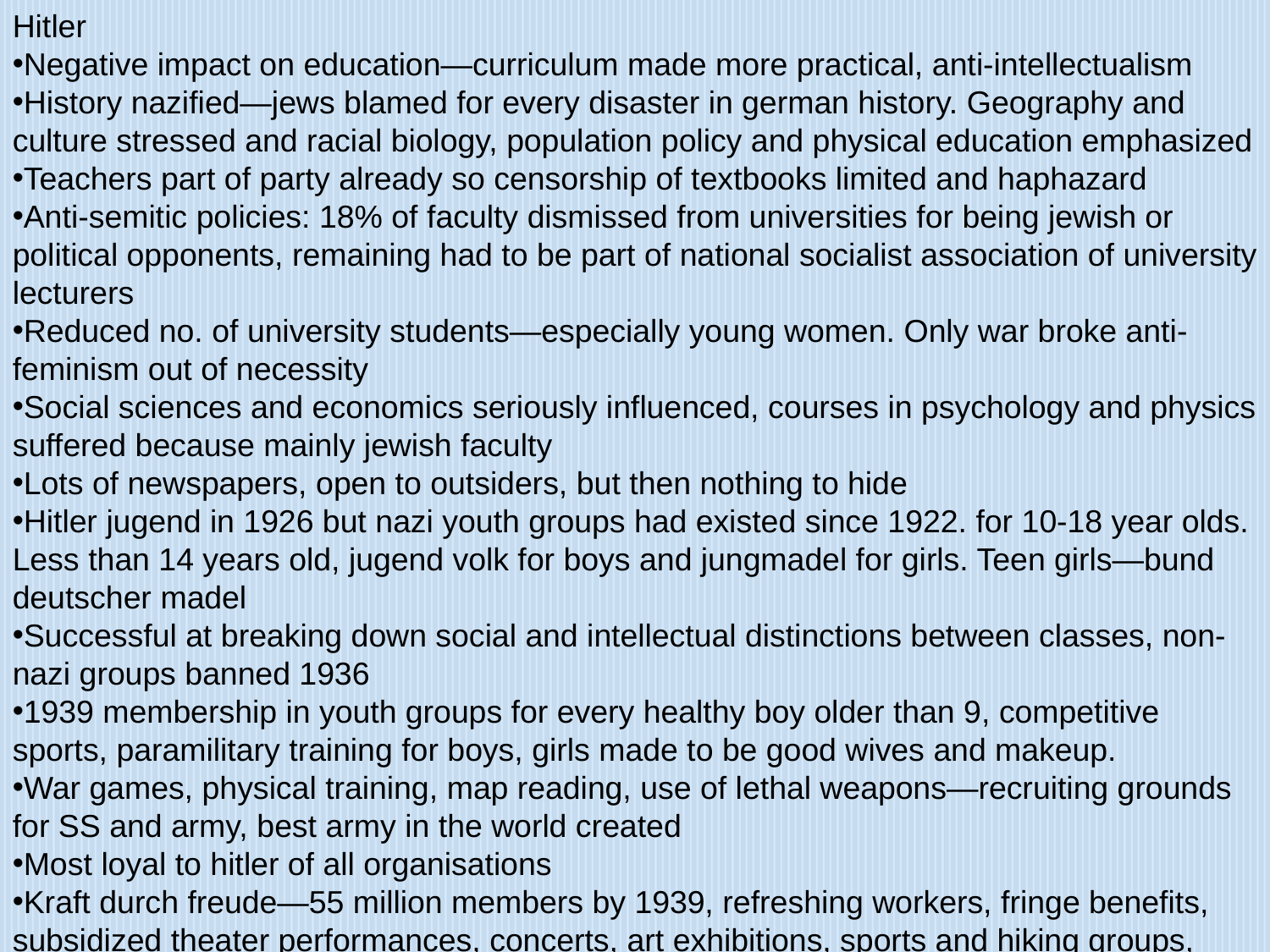

Hitler
Negative impact on education—curriculum made more practical, anti-intellectualism
History nazified—jews blamed for every disaster in german history. Geography and culture stressed and racial biology, population policy and physical education emphasized
Teachers part of party already so censorship of textbooks limited and haphazard
Anti-semitic policies: 18% of faculty dismissed from universities for being jewish or political opponents, remaining had to be part of national socialist association of university lecturers
Reduced no. of university students—especially young women. Only war broke anti-feminism out of necessity
Social sciences and economics seriously influenced, courses in psychology and physics suffered because mainly jewish faculty
Lots of newspapers, open to outsiders, but then nothing to hide
Hitler jugend in 1926 but nazi youth groups had existed since 1922. for 10-18 year olds. Less than 14 years old, jugend volk for boys and jungmadel for girls. Teen girls—bund deutscher madel
Successful at breaking down social and intellectual distinctions between classes, non-nazi groups banned 1936
1939 membership in youth groups for every healthy boy older than 9, competitive sports, paramilitary training for boys, girls made to be good wives and makeup.
War games, physical training, map reading, use of lethal weapons—recruiting grounds for SS and army, best army in the world created
Most loyal to hitler of all organisations
Kraft durch freude—55 million members by 1939, refreshing workers, fringe benefits, subsidized theater performances, concerts, art exhibitions, sports and hiking groups, social and folk dancing, films and adult education courses. Non-political